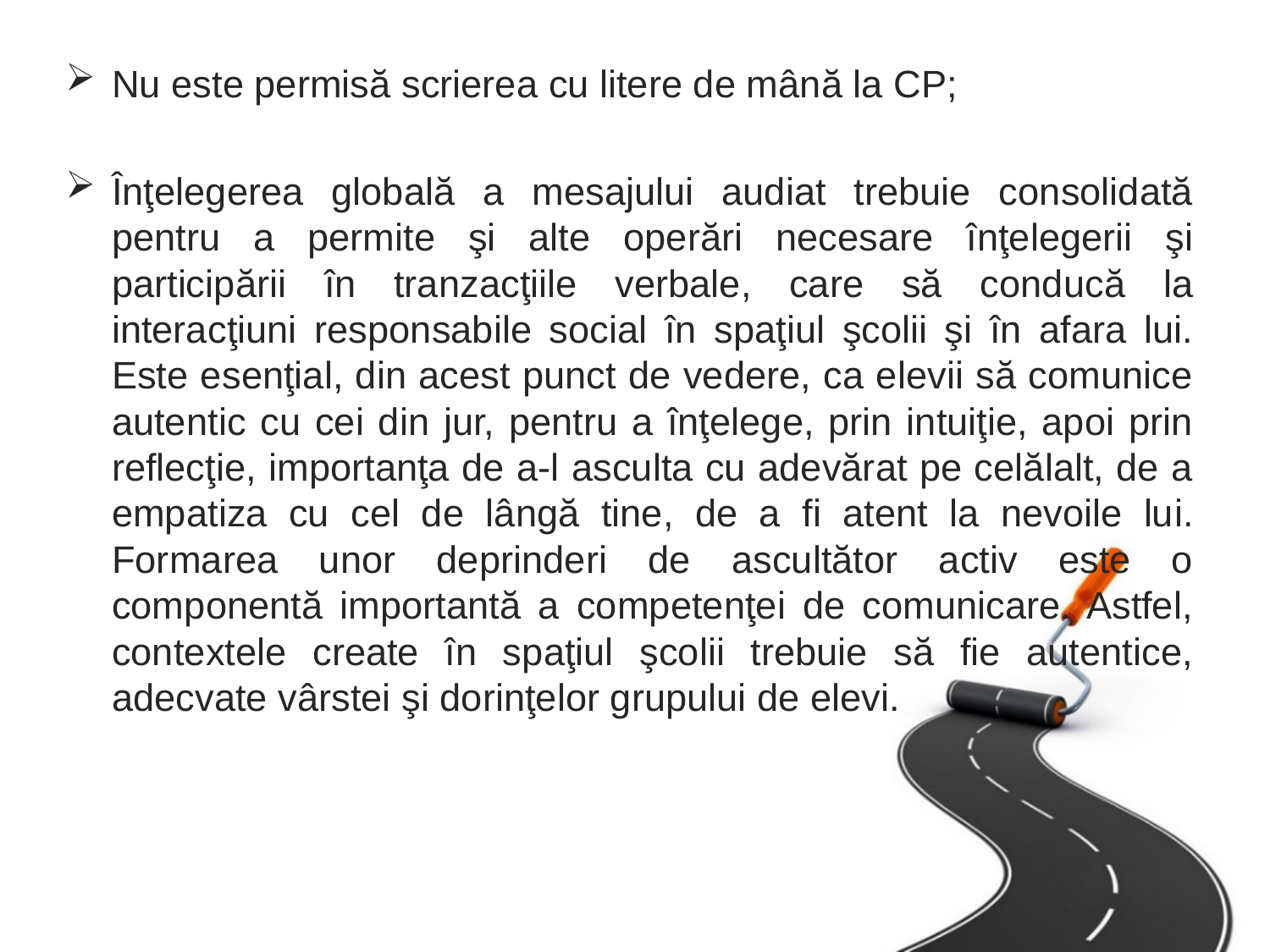

Nu este permisă scrierea cu litere de mână la CP;

Înţelegerea globală a mesajului audiat trebuie consolidată pentru a permite şi alte operări necesare înţelegerii şi participării în tranzacţiile verbale, care să conducă la interacţiuni responsabile social în spaţiul şcolii şi în afara lui. Este esenţial, din acest punct de vedere, ca elevii să comunice autentic cu cei din jur, pentru a înţelege, prin intuiţie, apoi prin reflecţie, importanţa de a-l asculta cu adevărat pe celălalt, de a empatiza cu cel de lângă tine, de a fi atent la nevoile lui. Formarea unor deprinderi de ascultător activ este o componentă importantă a competenţei de comunicare. Astfel, contextele create în spaţiul şcolii trebuie să fie autentice, adecvate vârstei şi dorinţelor grupului de elevi.